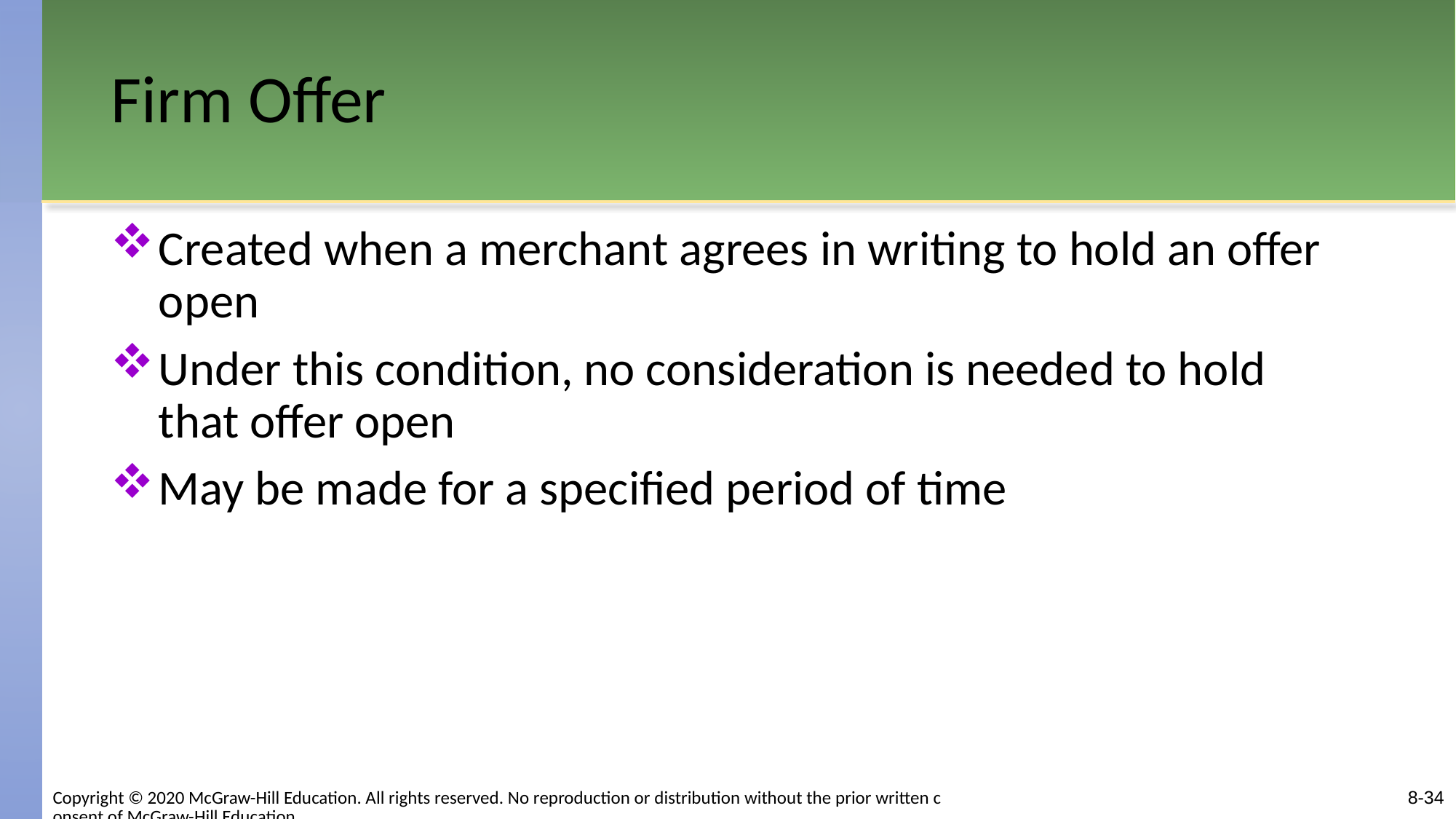

# Firm Offer
Created when a merchant agrees in writing to hold an offer open
Under this condition, no consideration is needed to hold that offer open
May be made for a specified period of time
8-34
Copyright © 2020 McGraw-Hill Education. All rights reserved. No reproduction or distribution without the prior written consent of McGraw-Hill Education.